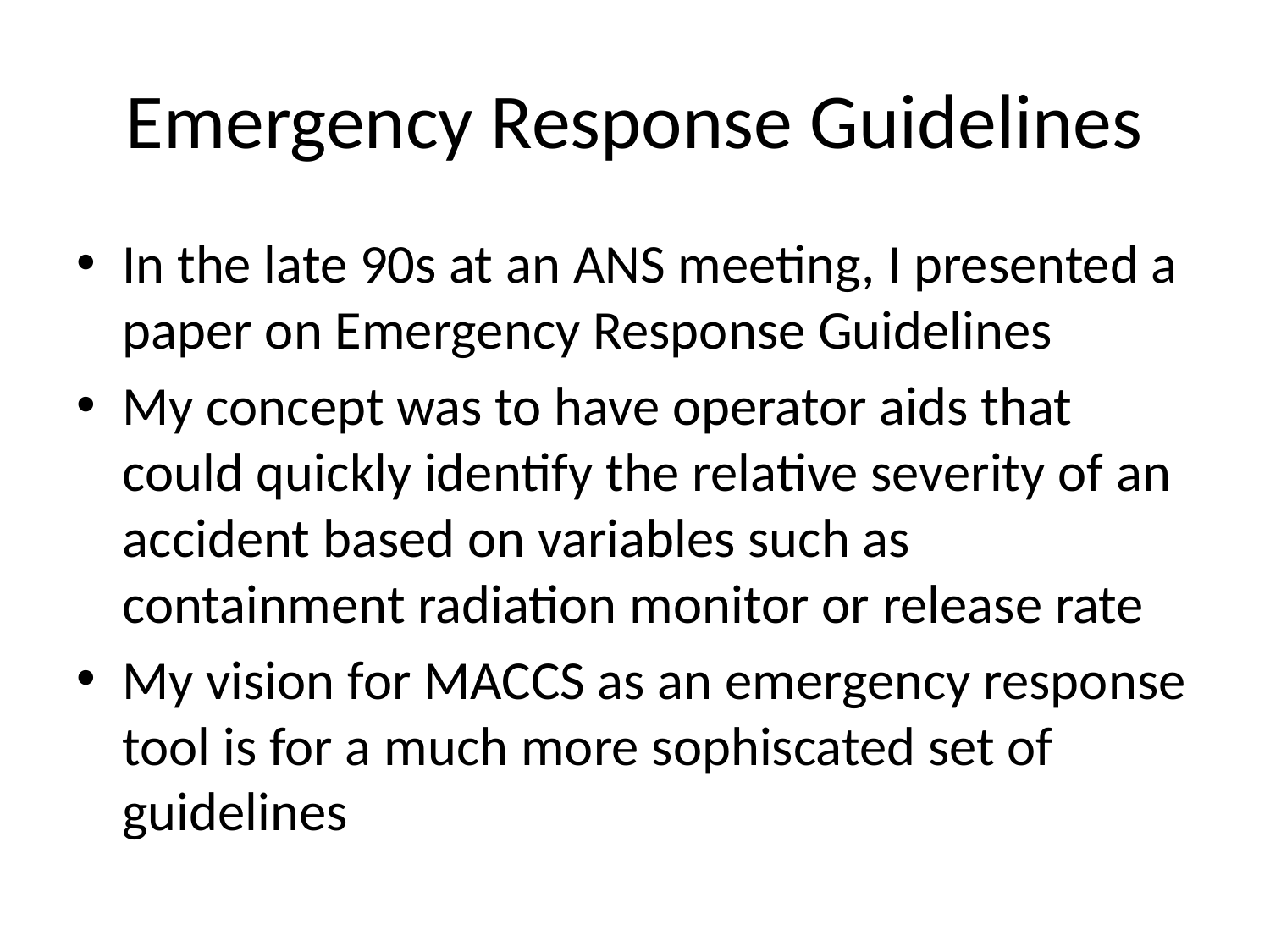

# Emergency Response Guidelines
In the late 90s at an ANS meeting, I presented a paper on Emergency Response Guidelines
My concept was to have operator aids that could quickly identify the relative severity of an accident based on variables such as containment radiation monitor or release rate
My vision for MACCS as an emergency response tool is for a much more sophiscated set of guidelines